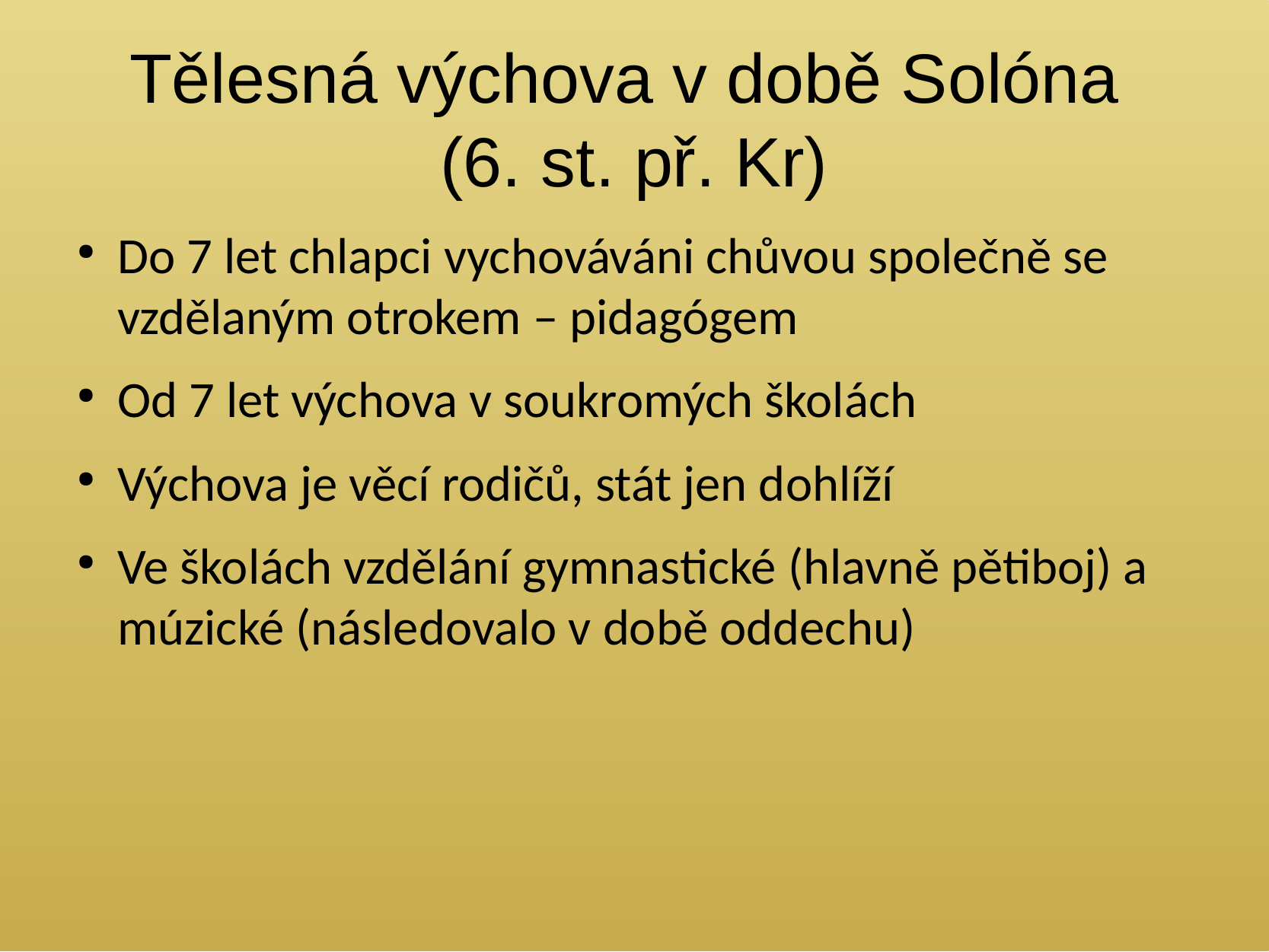

# Tělesná výchova v době Solóna (6. st. př. Kr)
Do 7 let chlapci vychováváni chůvou společně se vzdělaným otrokem – pidagógem
Od 7 let výchova v soukromých školách
Výchova je věcí rodičů, stát jen dohlíží
Ve školách vzdělání gymnastické (hlavně pětiboj) a múzické (následovalo v době oddechu)